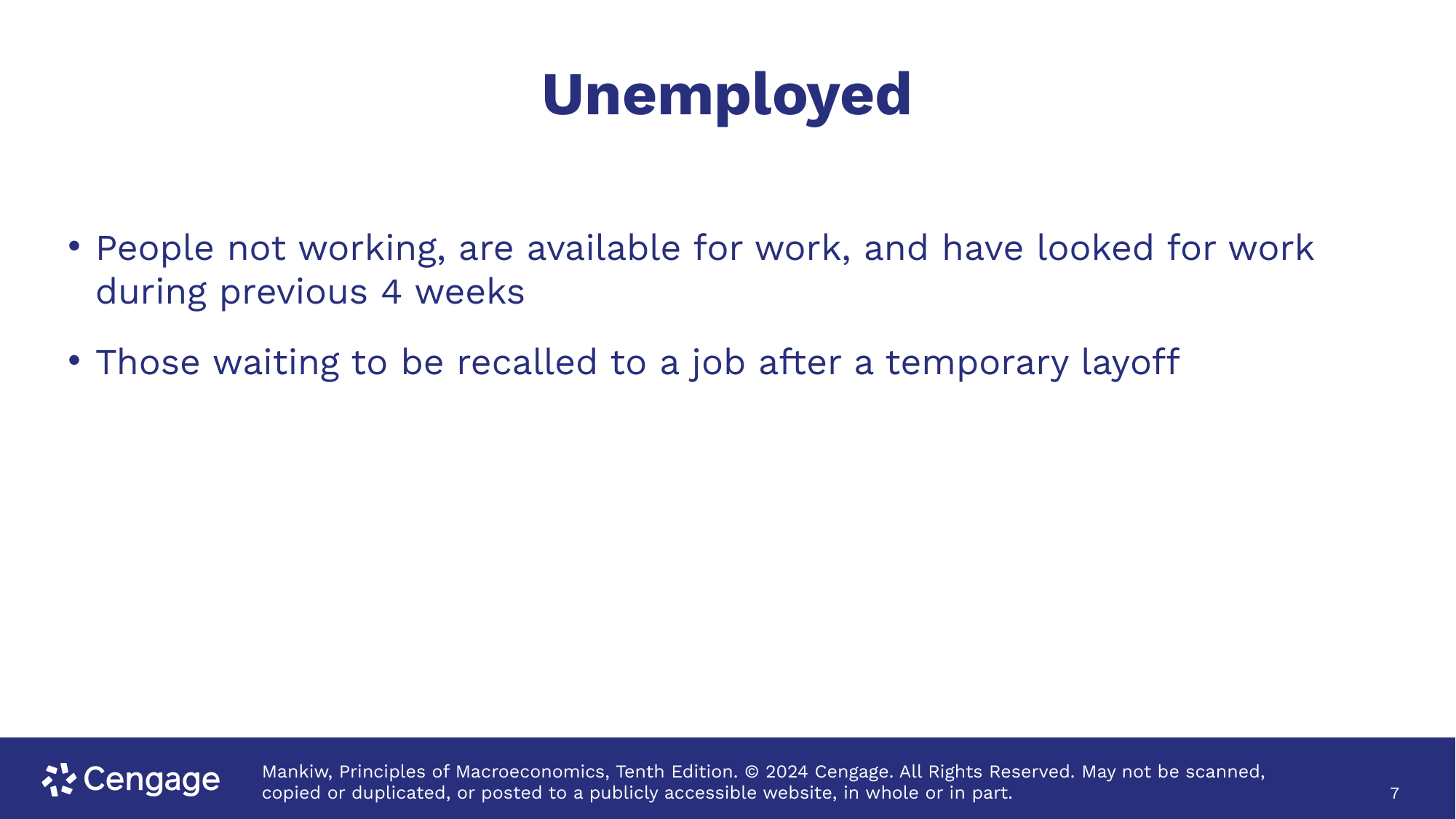

# Unemployed
People not working, are available for work, and have looked for work during previous 4 weeks
Those waiting to be recalled to a job after a temporary layoff